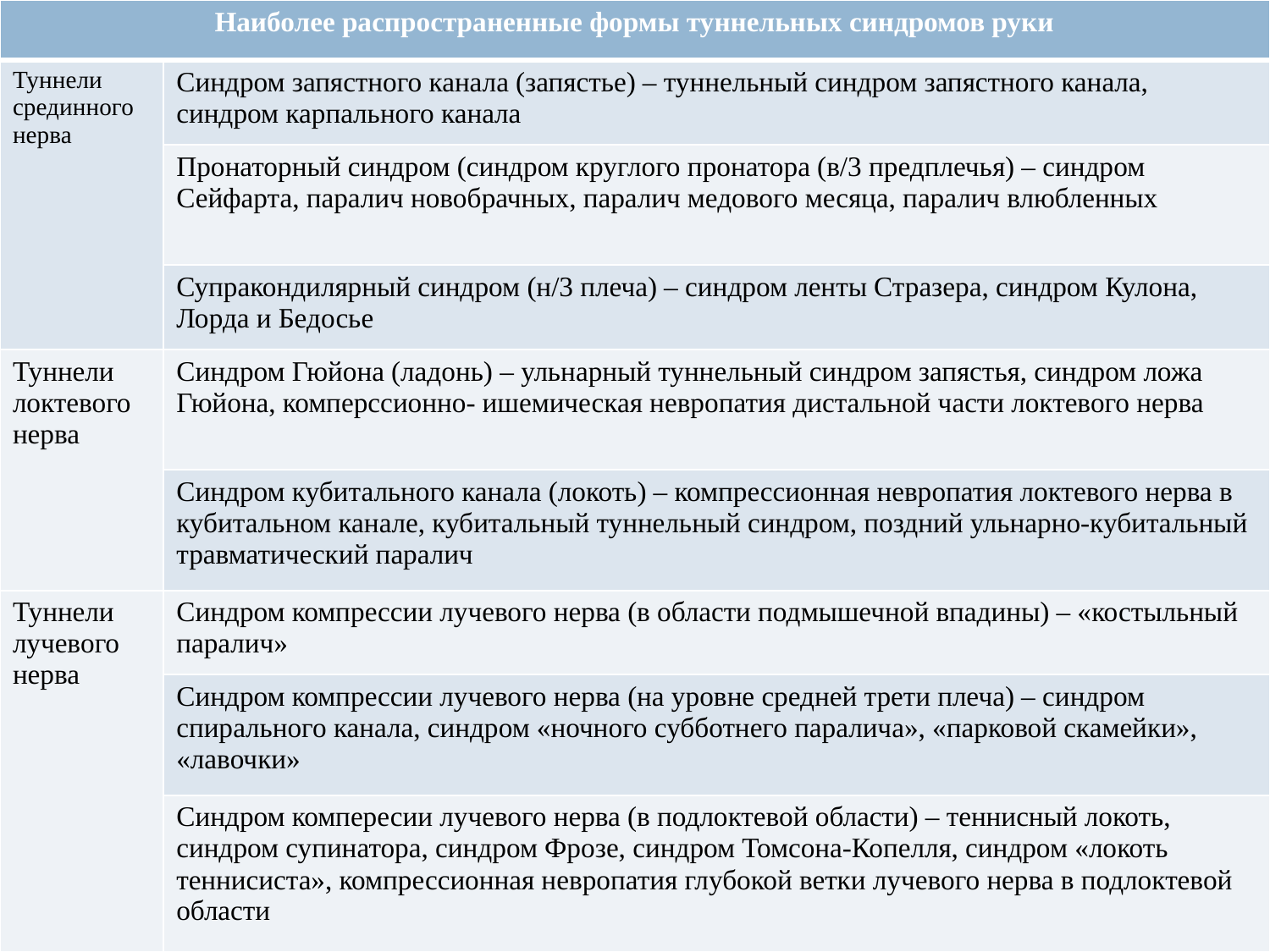

| Наиболее распространенные формы туннельных синдромов руки |  |
| --- | --- |
| Туннели срединного нерва | Синдром запястного канала (запястье) – туннельный синдром запястного канала, синдром карпального канала |
|  | Пронаторный синдром (синдром круглого пронатора (в/3 предплечья) – синдром Сейфарта, паралич новобрачных, паралич медового месяца, паралич влюбленных |
|  | Супракондилярный синдром (н/3 плеча) – синдром ленты Стразера, синдром Кулона, Лорда и Бедосье |
| Туннели локтевого нерва | Синдром Гюйона (ладонь) – ульнарный туннельный синдром запястья, синдром ложа Гюйона, комперссионно- ишемическая невропатия дистальной части локтевого нерва |
|  | Синдром кубитального канала (локоть) – компрессионная невропатия локтевого нерва в кубитальном канале, кубитальный туннельный синдром, поздний ульнарно-кубитальный травматический паралич |
| Туннели лучевого нерва | Синдром компрессии лучевого нерва (в области подмышечной впадины) – «костыльный паралич» |
|  | Синдром компрессии лучевого нерва (на уровне средней трети плеча) – синдром спирального канала, синдром «ночного субботнего паралича», «парковой скамейки», «лавочки» |
|  | Синдром компересии лучевого нерва (в подлоктевой области) – теннисный локоть, синдром супинатора, синдром Фрозе, синдром Томсона-Копелля, синдром «локоть теннисиста», компрессионная невропатия глубокой ветки лучевого нерва в подлоктевой области |